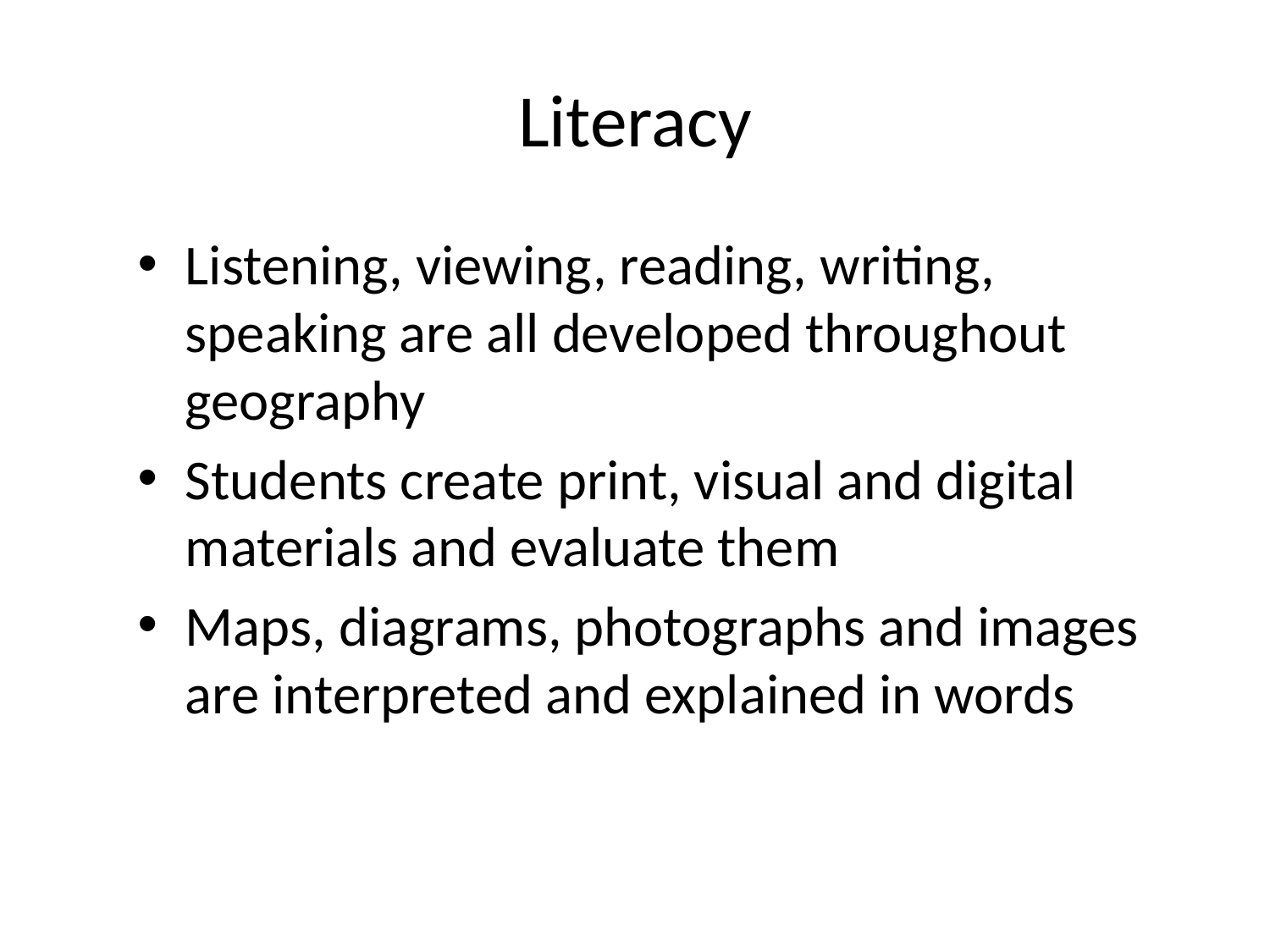

# Literacy
Listening, viewing, reading, writing, speaking are all developed throughout geography
Students create print, visual and digital materials and evaluate them
Maps, diagrams, photographs and images are interpreted and explained in words